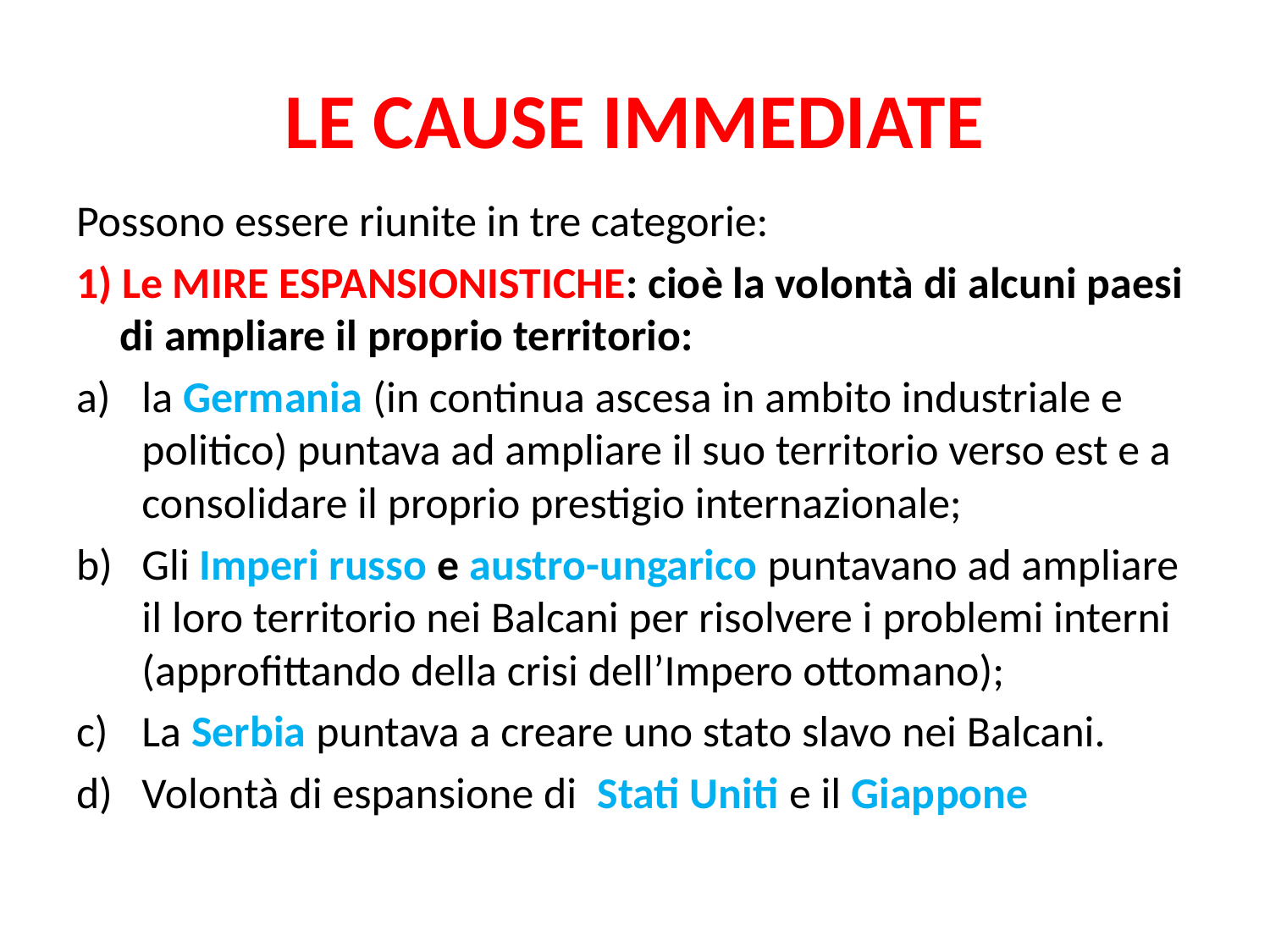

# LE CAUSE IMMEDIATE
Possono essere riunite in tre categorie:
1) Le MIRE ESPANSIONISTICHE: cioè la volontà di alcuni paesi di ampliare il proprio territorio:
la Germania (in continua ascesa in ambito industriale e politico) puntava ad ampliare il suo territorio verso est e a consolidare il proprio prestigio internazionale;
Gli Imperi russo e austro-ungarico puntavano ad ampliare il loro territorio nei Balcani per risolvere i problemi interni (approfittando della crisi dell’Impero ottomano);
La Serbia puntava a creare uno stato slavo nei Balcani.
Volontà di espansione di  Stati Uniti e il Giappone